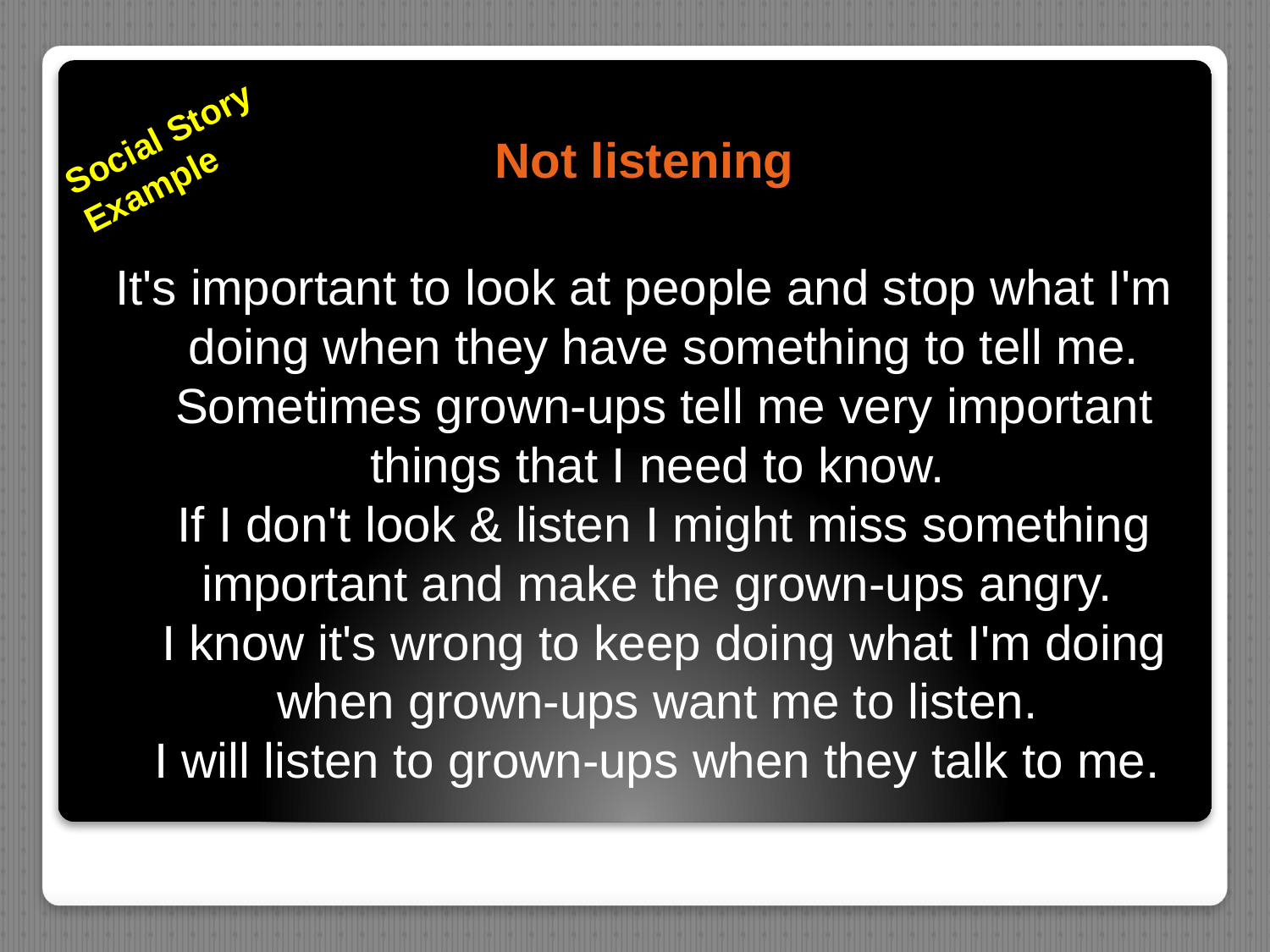

# Social Story Example
Not listening

It's important to look at people and stop what I'm doing when they have something to tell me.
Sometimes grown-ups tell me very important things that I need to know.
If I don't look & listen I might miss something important and make the grown-ups angry.
I know it's wrong to keep doing what I'm doing when grown-ups want me to listen.
I will listen to grown-ups when they talk to me.